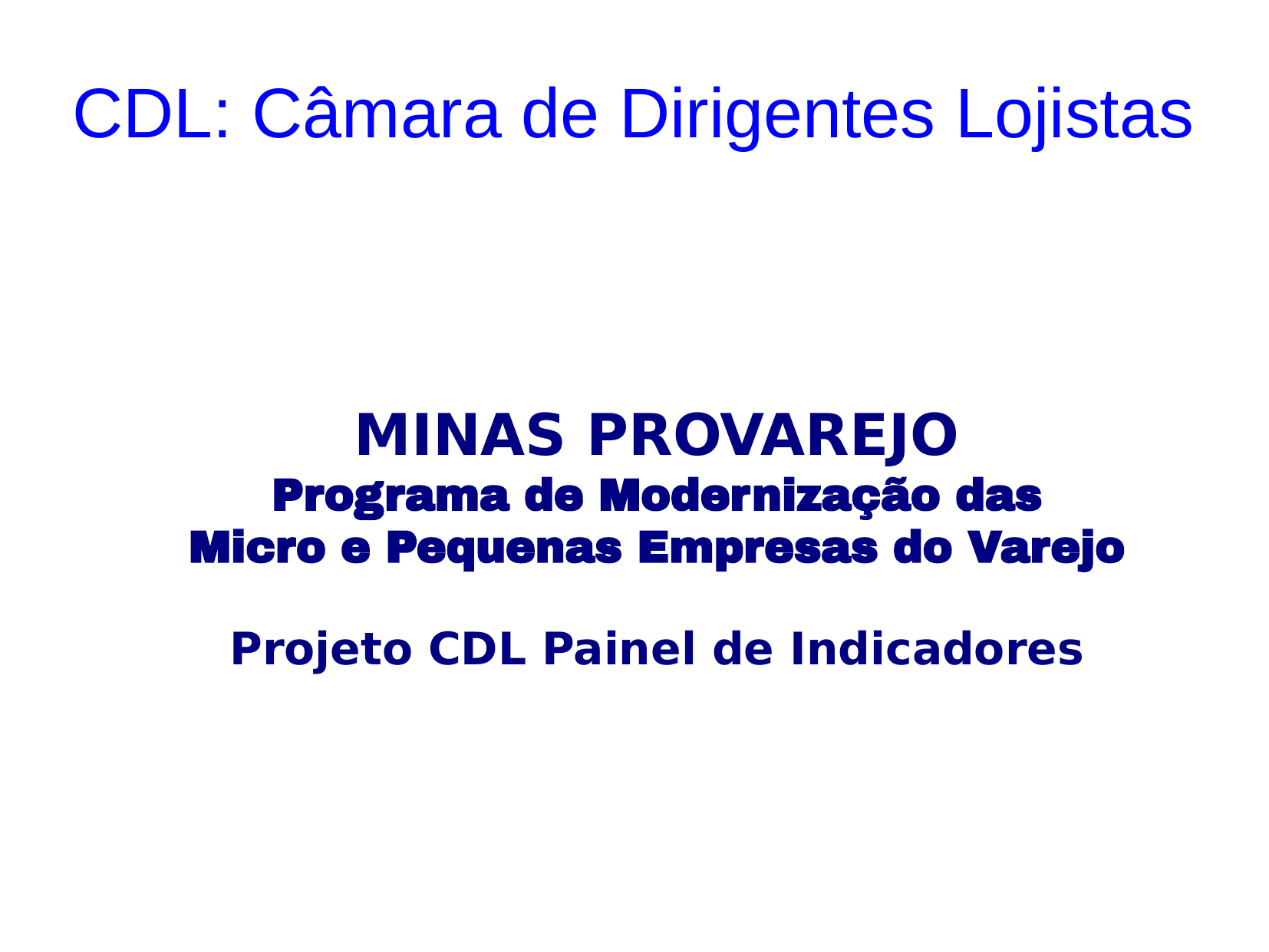

# CDL: Câmara de Dirigentes Lojistas
MINAS PROVAREJO
Programa de Modernização das
Micro e Pequenas Empresas do Varejo
Projeto CDL Painel de Indicadores